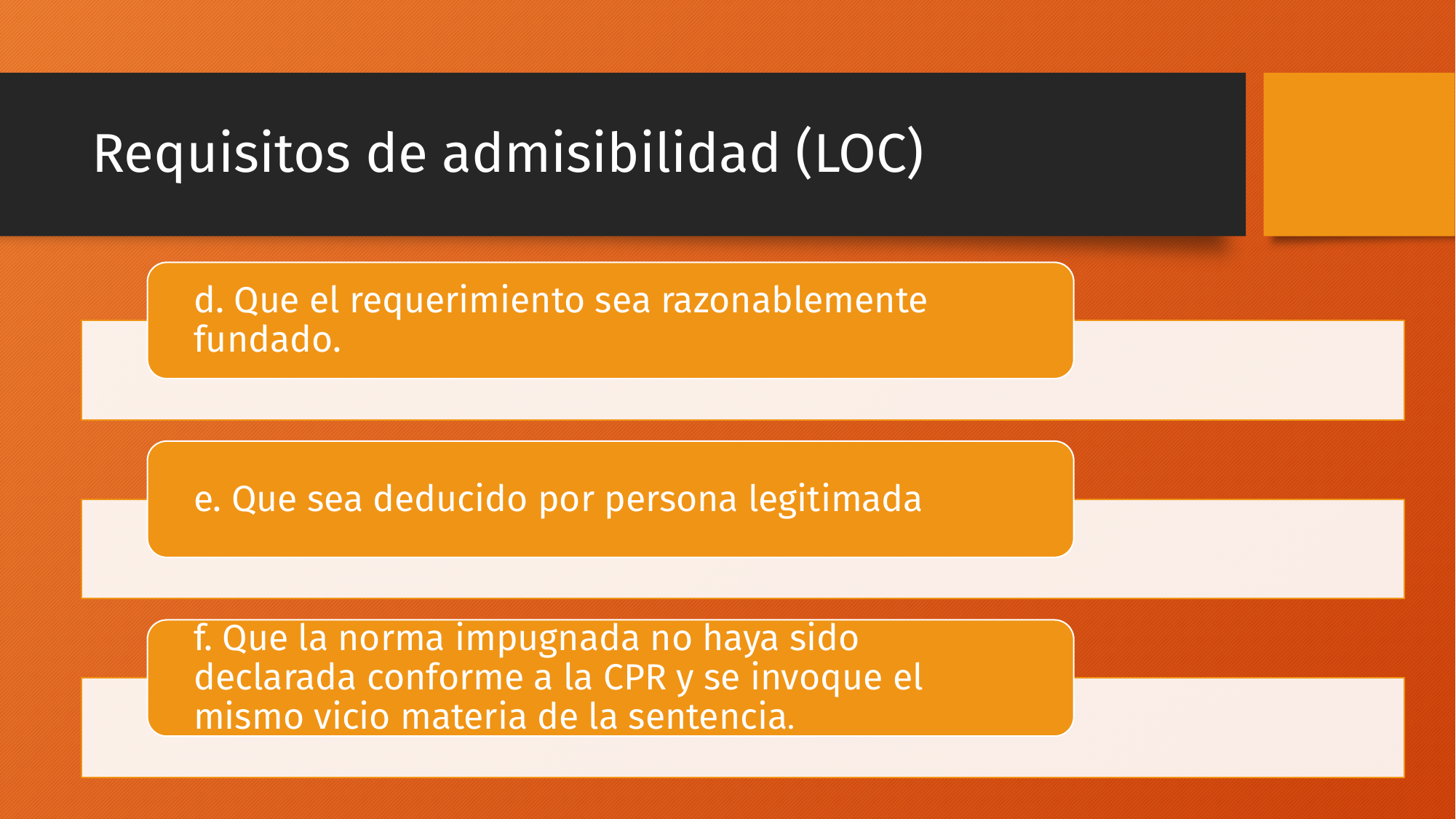

# Requisitos de admisibilidad (LOC)
d. Que el requerimiento sea razonablemente fundado.
e. Que sea deducido por persona legitimada
f. Que la norma impugnada no haya sido declarada conforme a la CPR y se invoque el mismo vicio materia de la sentencia.